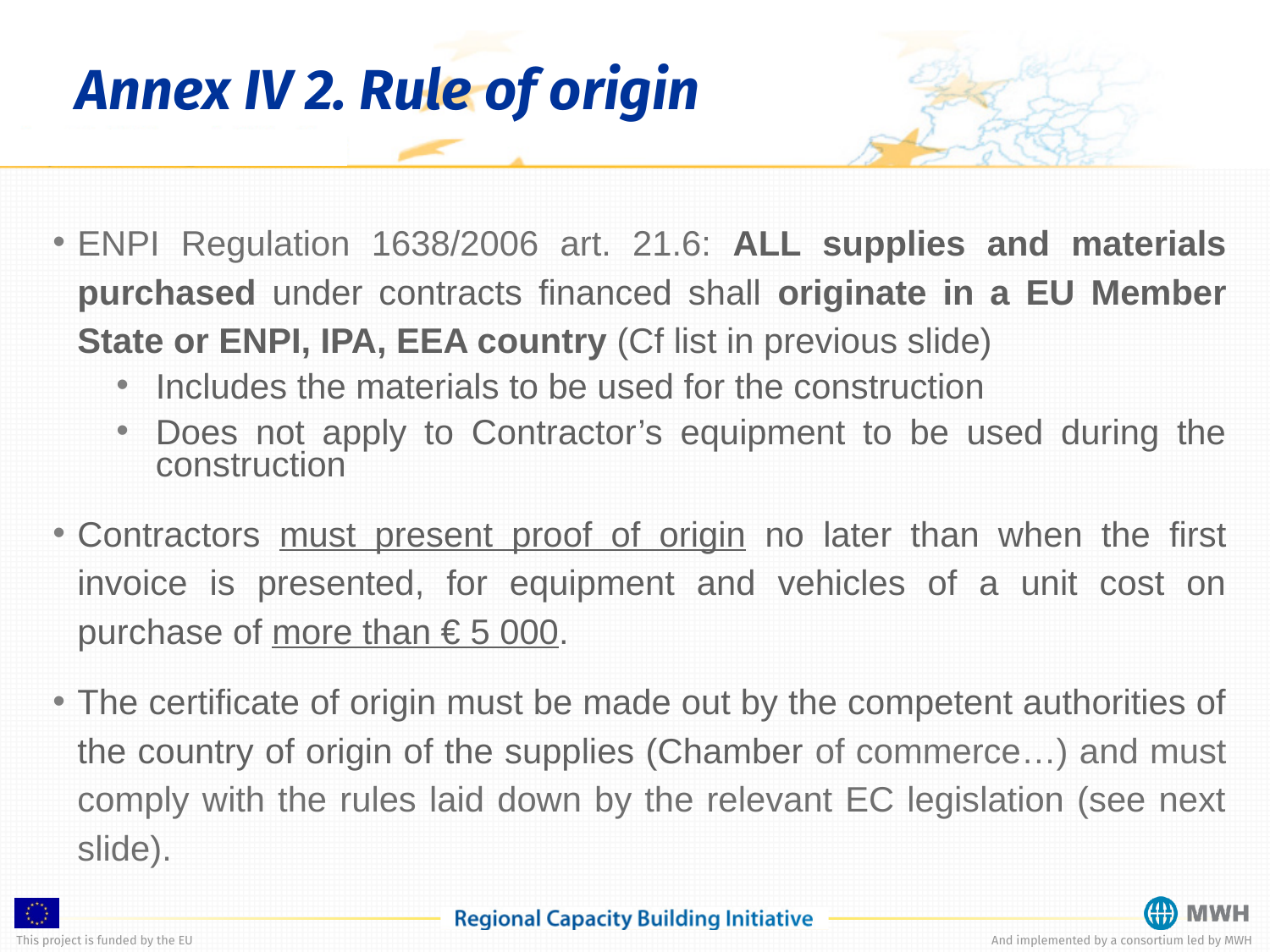

Annex IV 2. Rule of origin
ENPI Regulation 1638/2006 art. 21.6: ALL supplies and materials purchased under contracts financed shall originate in a EU Member State or ENPI, IPA, EEA country (Cf list in previous slide)
Includes the materials to be used for the construction
Does not apply to Contractor’s equipment to be used during the construction
Contractors must present proof of origin no later than when the first invoice is presented, for equipment and vehicles of a unit cost on purchase of more than € 5 000.
The certificate of origin must be made out by the competent authorities of the country of origin of the supplies (Chamber of commerce…) and must comply with the rules laid down by the relevant EC legislation (see next slide).